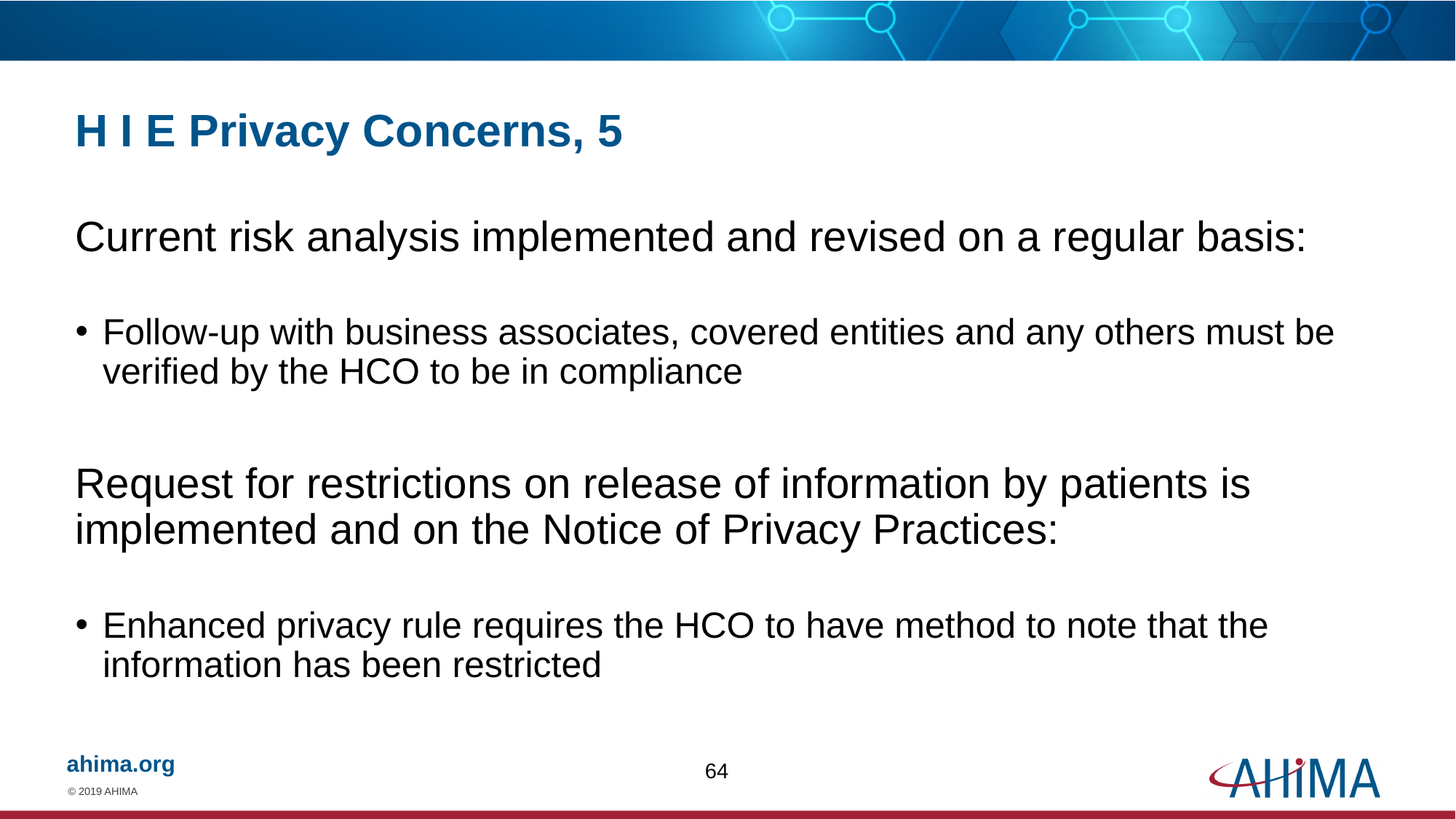

# H I E Privacy Concerns, 5
Current risk analysis implemented and revised on a regular basis:

Follow-up with business associates, covered entities and any others must be verified by the HCO to be in compliance

Request for restrictions on release of information by patients is implemented and on the Notice of Privacy Practices:

Enhanced privacy rule requires the HCO to have method to note that the information has been restricted